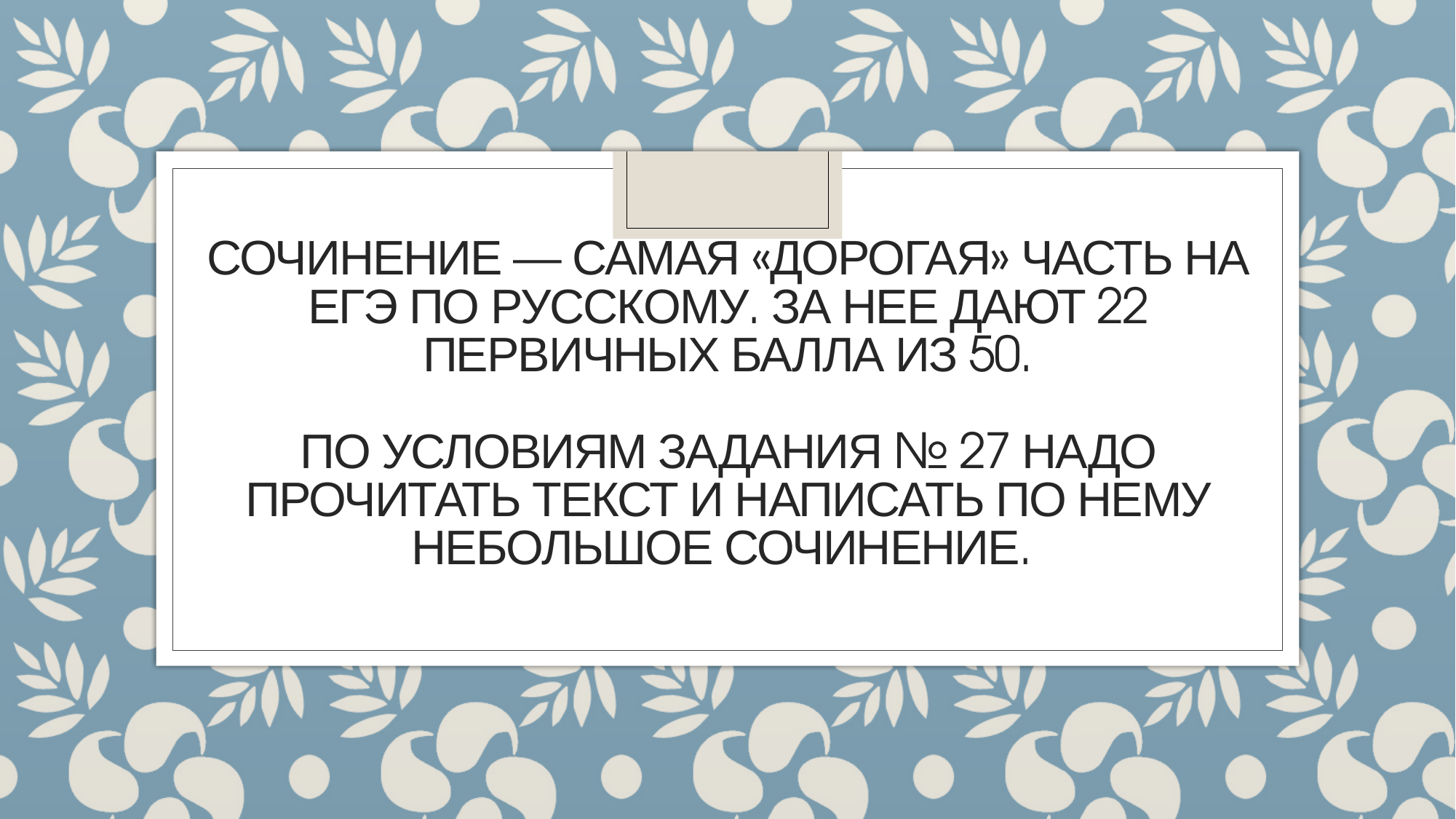

# Сочинение — самая «дорогая» часть на ЕГЭ по русскому. За нее дают 22 первичных балла из 50. По условиям задания № 27 надо прочитать текст и написать по нему небольшое сочинение.